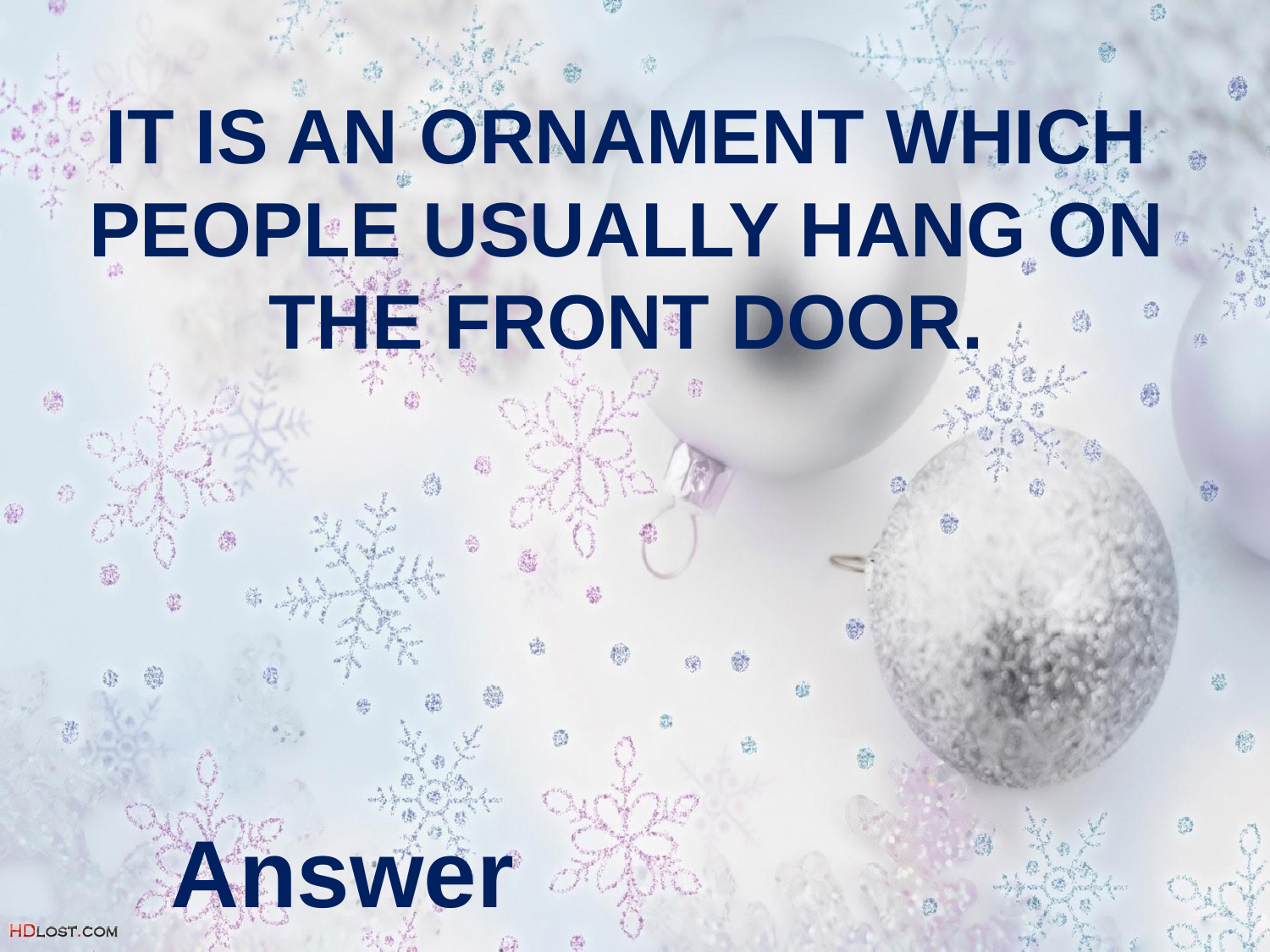

# It is an ornament which people usually hang on the front door.
Answer